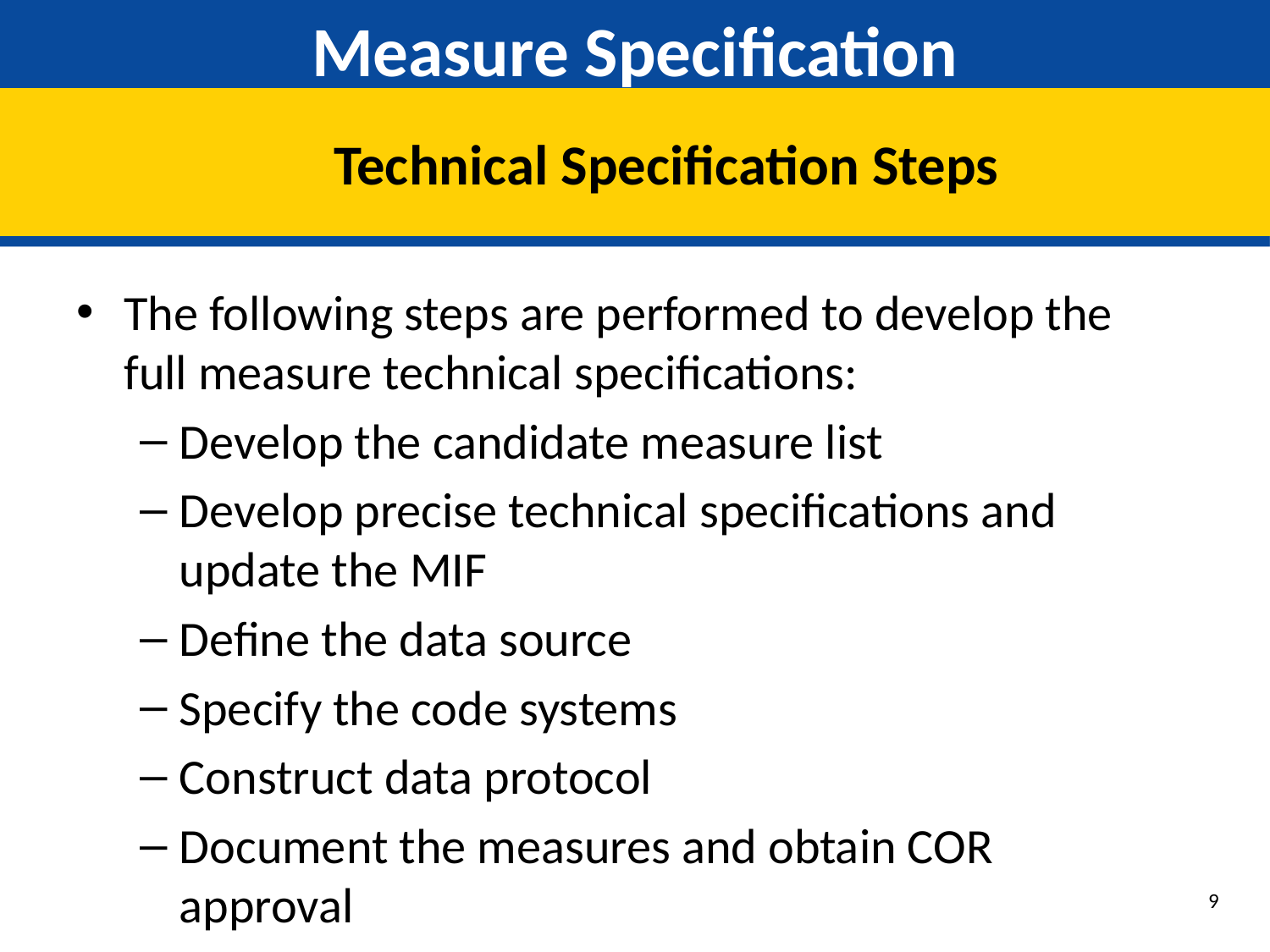

# Measure Specification
Technical Specification Steps
The following steps are performed to develop the full measure technical specifications:
Develop the candidate measure list
Develop precise technical specifications and update the MIF
Define the data source
Specify the code systems
Construct data protocol
Document the measures and obtain COR approval